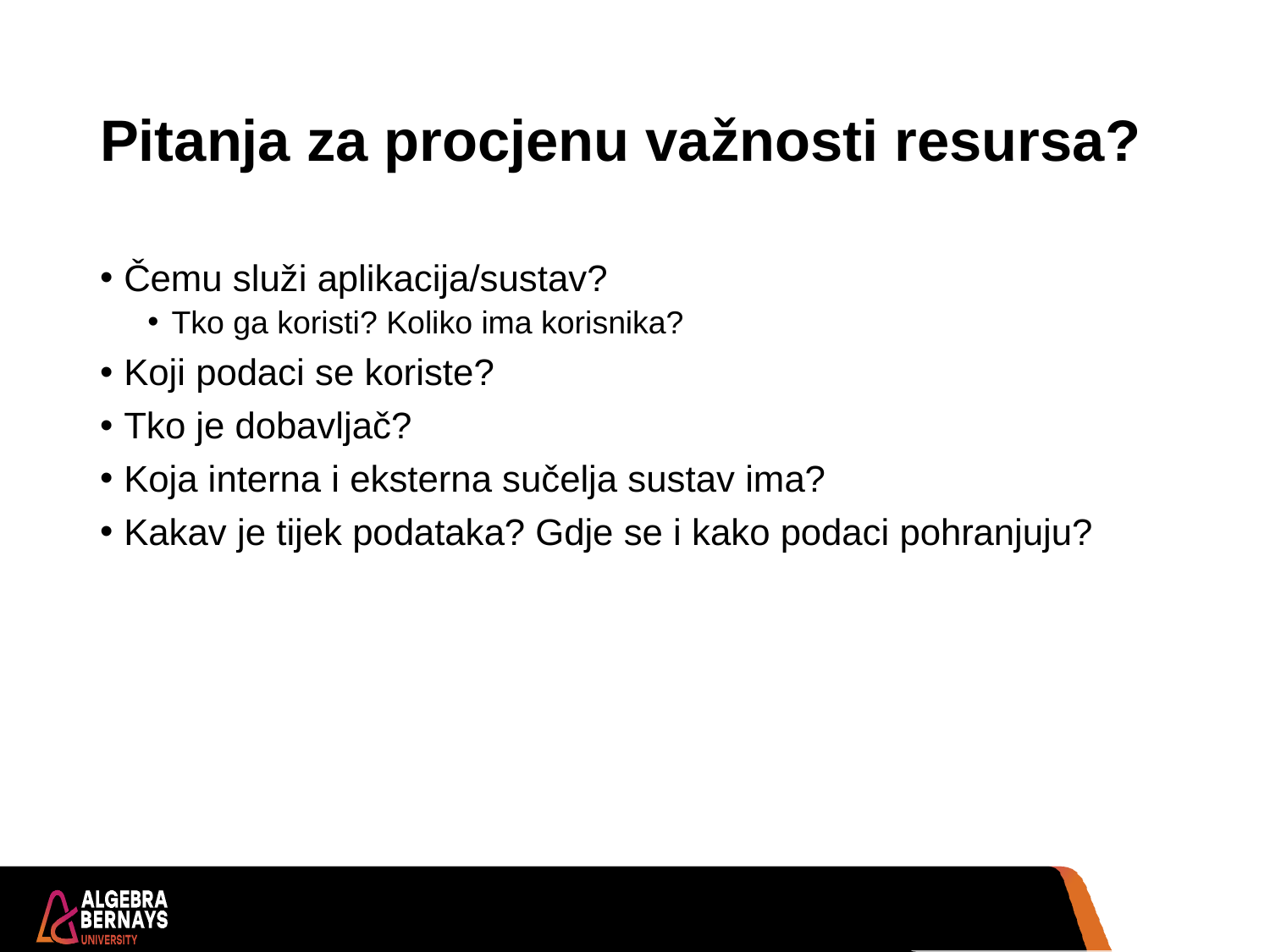

# Pitanja za procjenu važnosti resursa?
Čemu služi aplikacija/sustav?
Tko ga koristi? Koliko ima korisnika?
Koji podaci se koriste?
Tko je dobavljač?
Koja interna i eksterna sučelja sustav ima?
Kakav je tijek podataka? Gdje se i kako podaci pohranjuju?